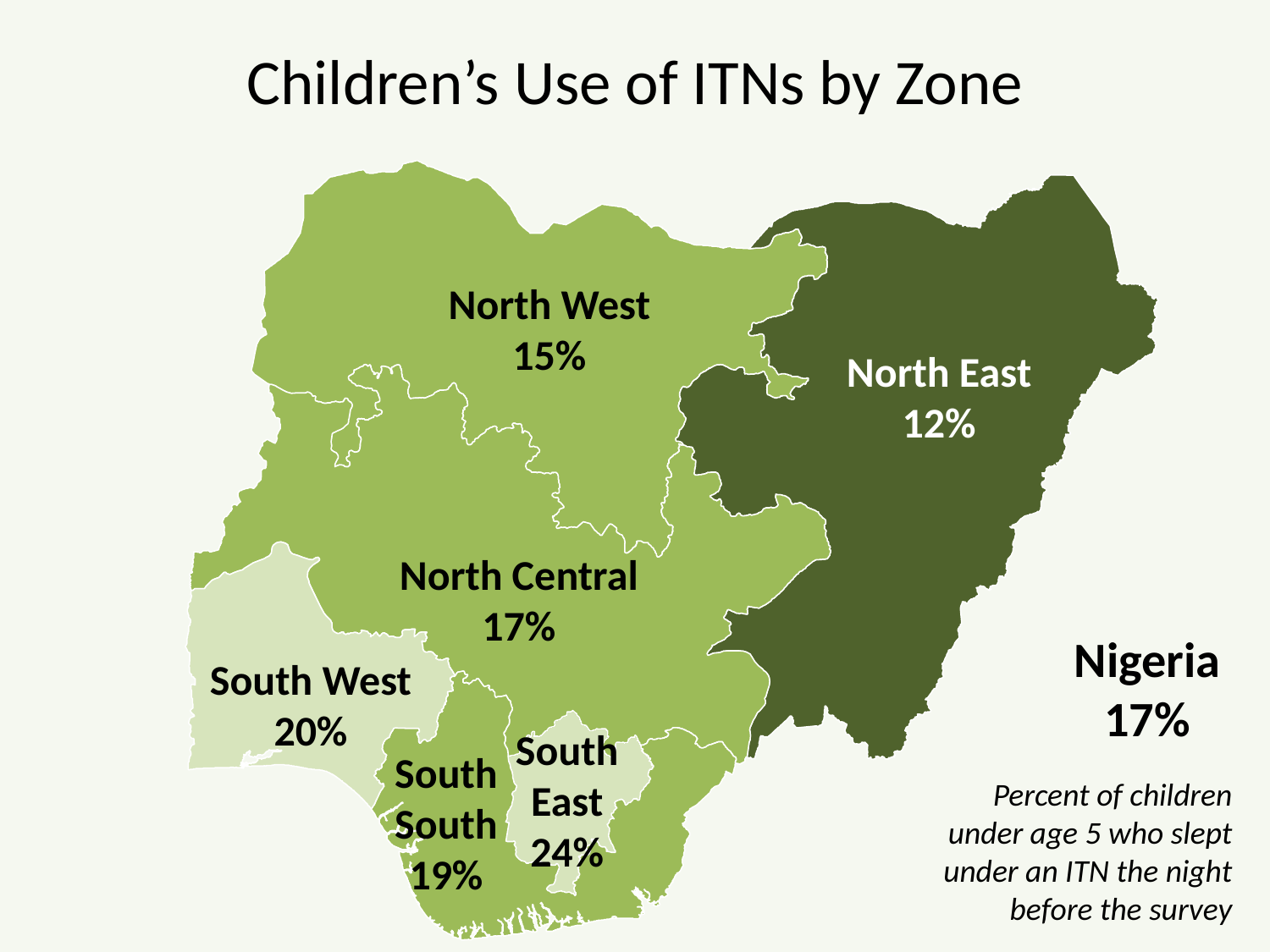

# Children’s Use of ITNs by Zone

North West
15%
North East
12%
North Central
17%
Nigeria
17%
South West
20%
South
East
24%
South
South
19%
Percent of children under age 5 who slept under an ITN the night before the survey